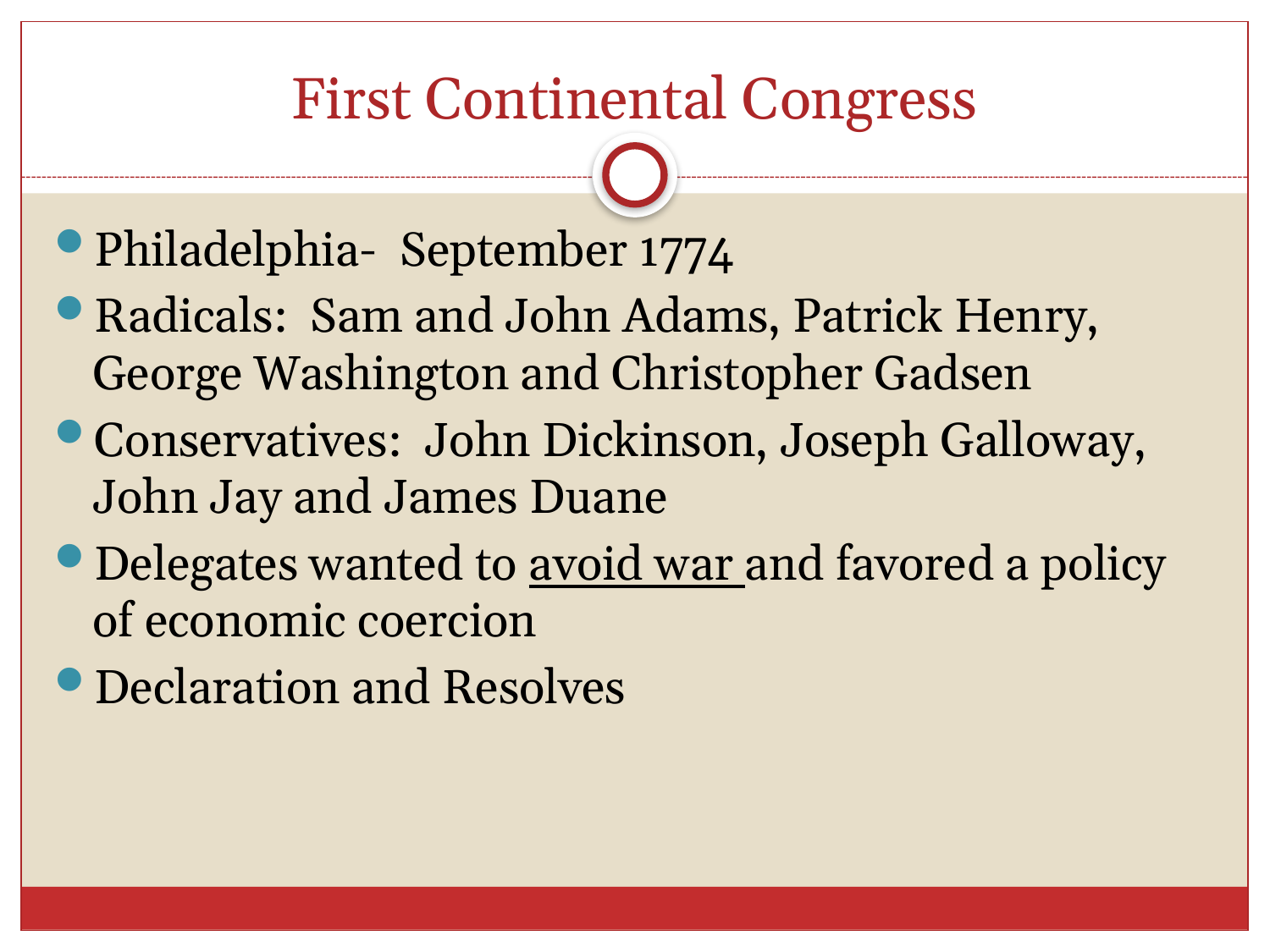

# First Continental Congress
Philadelphia-  September 1774
Radicals:  Sam and John Adams, Patrick Henry, George Washington and Christopher Gadsen
Conservatives:  John Dickinson, Joseph Galloway, John Jay and James Duane
Delegates wanted to avoid war and favored a policy of economic coercion
Declaration and Resolves